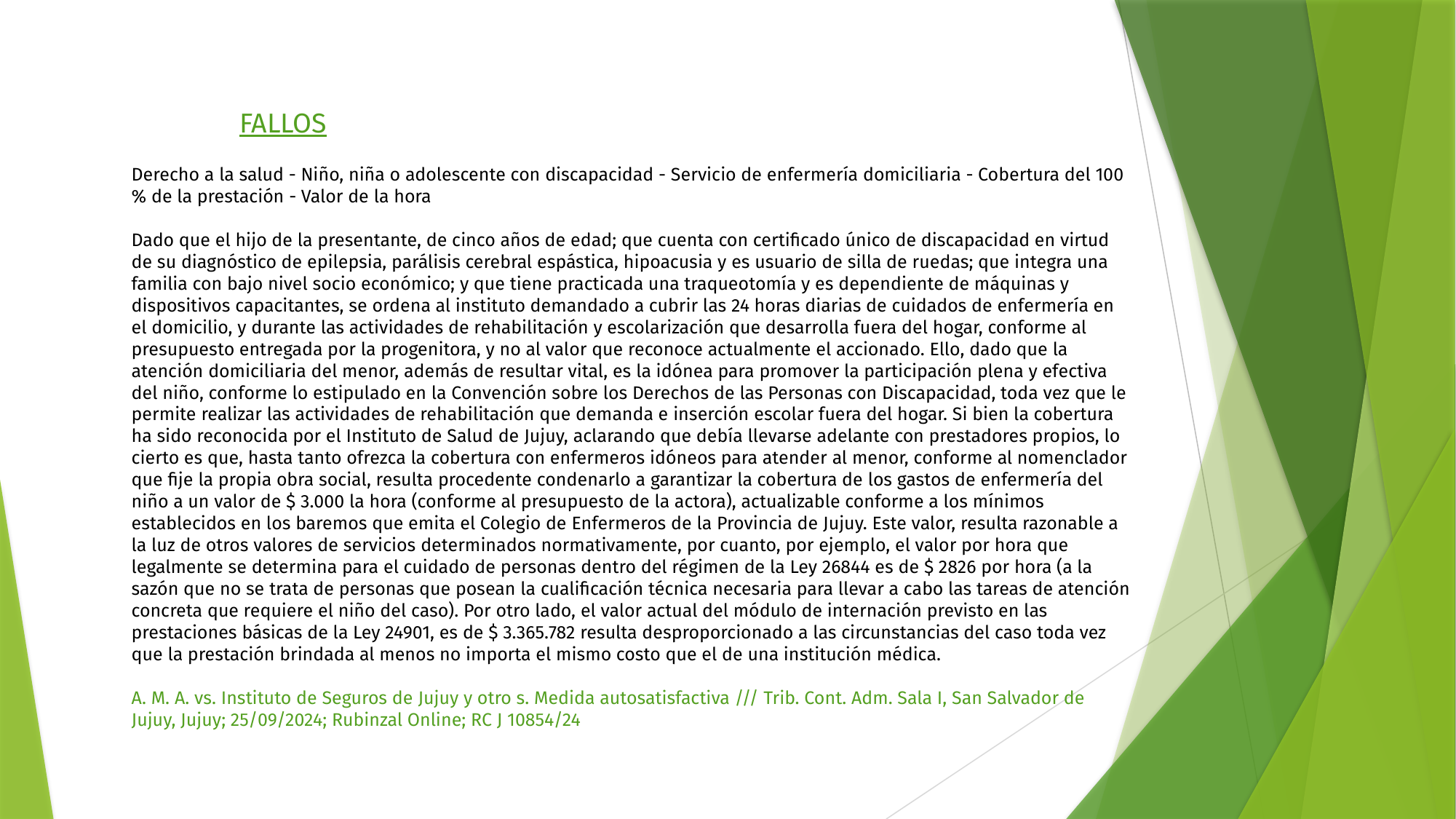

FALLOS
Derecho a la salud - Niño, niña o adolescente con discapacidad - Servicio de enfermería domiciliaria - Cobertura del 100 % de la prestación - Valor de la hora

Dado que el hijo de la presentante, de cinco años de edad; que cuenta con certificado único de discapacidad en virtud de su diagnóstico de epilepsia, parálisis cerebral espástica, hipoacusia y es usuario de silla de ruedas; que integra una familia con bajo nivel socio económico; y que tiene practicada una traqueotomía y es dependiente de máquinas y dispositivos capacitantes, se ordena al instituto demandado a cubrir las 24 horas diarias de cuidados de enfermería en el domicilio, y durante las actividades de rehabilitación y escolarización que desarrolla fuera del hogar, conforme al presupuesto entregada por la progenitora, y no al valor que reconoce actualmente el accionado. Ello, dado que la atención domiciliaria del menor, además de resultar vital, es la idónea para promover la participación plena y efectiva del niño, conforme lo estipulado en la Convención sobre los Derechos de las Personas con Discapacidad, toda vez que le permite realizar las actividades de rehabilitación que demanda e inserción escolar fuera del hogar. Si bien la cobertura ha sido reconocida por el Instituto de Salud de Jujuy, aclarando que debía llevarse adelante con prestadores propios, lo cierto es que, hasta tanto ofrezca la cobertura con enfermeros idóneos para atender al menor, conforme al nomenclador que fije la propia obra social, resulta procedente condenarlo a garantizar la cobertura de los gastos de enfermería del niño a un valor de $ 3.000 la hora (conforme al presupuesto de la actora), actualizable conforme a los mínimos establecidos en los baremos que emita el Colegio de Enfermeros de la Provincia de Jujuy. Este valor, resulta razonable a la luz de otros valores de servicios determinados normativamente, por cuanto, por ejemplo, el valor por hora que legalmente se determina para el cuidado de personas dentro del régimen de la Ley 26844 es de $ 2826 por hora (a la sazón que no se trata de personas que posean la cualificación técnica necesaria para llevar a cabo las tareas de atención concreta que requiere el niño del caso). Por otro lado, el valor actual del módulo de internación previsto en las prestaciones básicas de la Ley 24901, es de $ 3.365.782 resulta desproporcionado a las circunstancias del caso toda vez que la prestación brindada al menos no importa el mismo costo que el de una institución médica.

A. M. A. vs. Instituto de Seguros de Jujuy y otro s. Medida autosatisfactiva /// Trib. Cont. Adm. Sala I, San Salvador de Jujuy, Jujuy; 25/09/2024; Rubinzal Online; RC J 10854/24